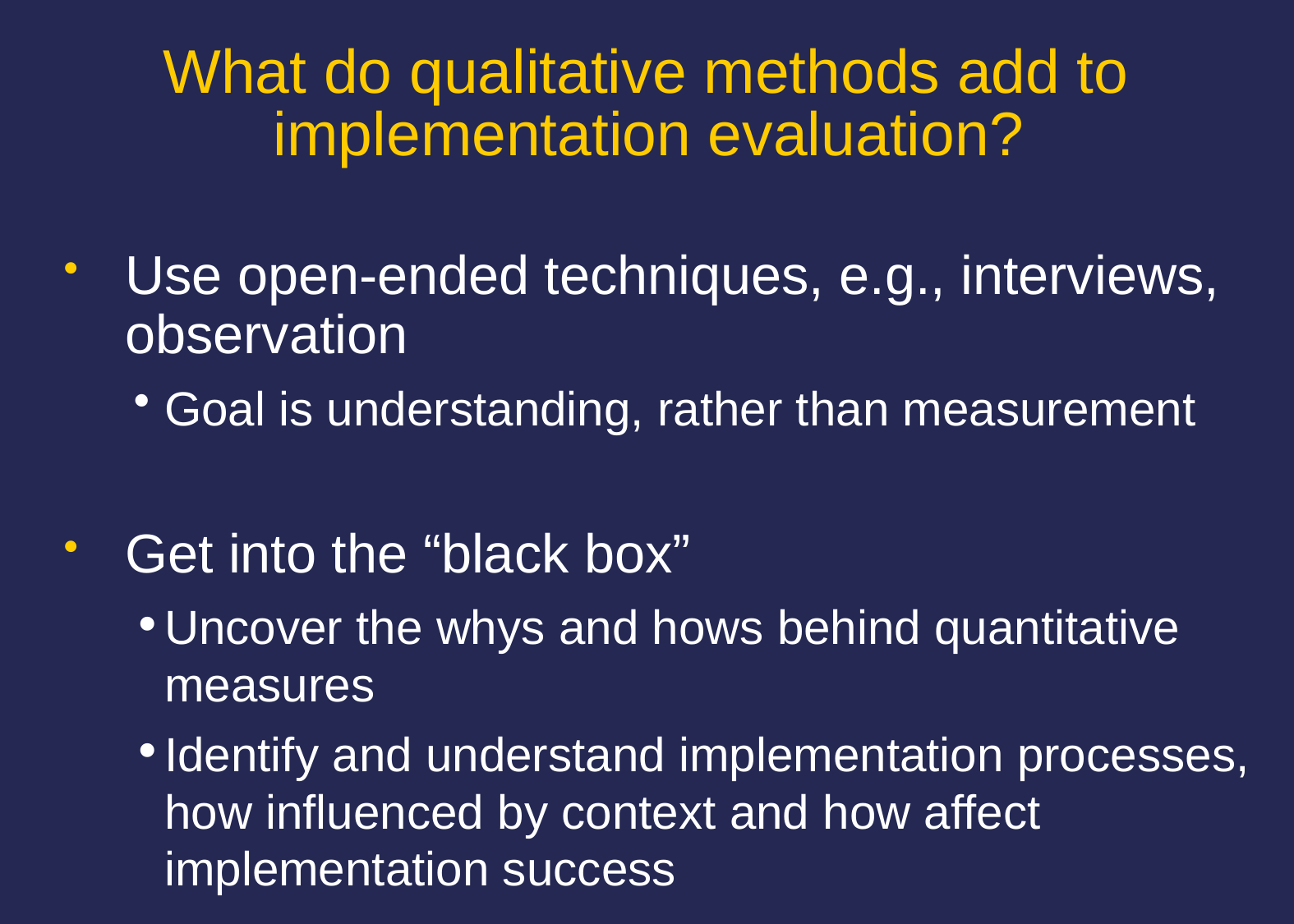

# What do qualitative methods add to implementation evaluation?

Use open-ended techniques, e.g., interviews, observation
Goal is understanding, rather than measurement

Get into the “black box”
Uncover the whys and hows behind quantitative measures
Identify and understand implementation processes, how influenced by context and how affect implementation success